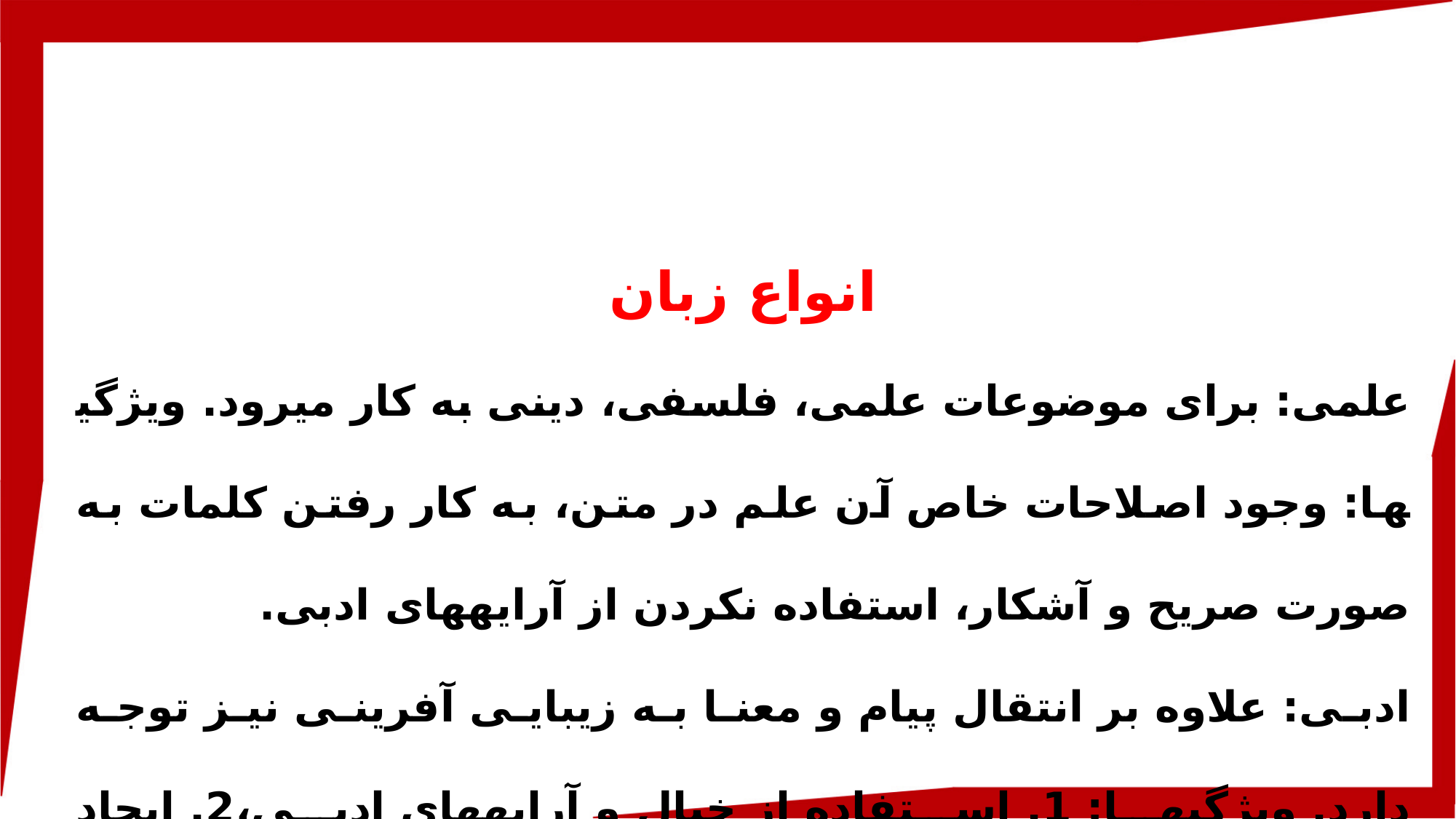

انواع زبان
علمی: برای موضوعات علمی، فلسفی، دینی به کار می­رود. ویژگی­ها: وجود اصلاحات خاص آن علم در متن، به کار رفتن کلمات به صورت صریح و آشکار، استفاده نکردن از آرایه­های ادبی.
ادبی: علاوه بر انتقال پیام و معنا به زیبایی آفرینی نیز توجه دارد. ویژگی­ها: 1. استفاده از خیال و آرایه­های ادبی،2. ایجاد احساس و عاطفه در خواننده،3. انتقال پیام به صورت غیر مستقیم.